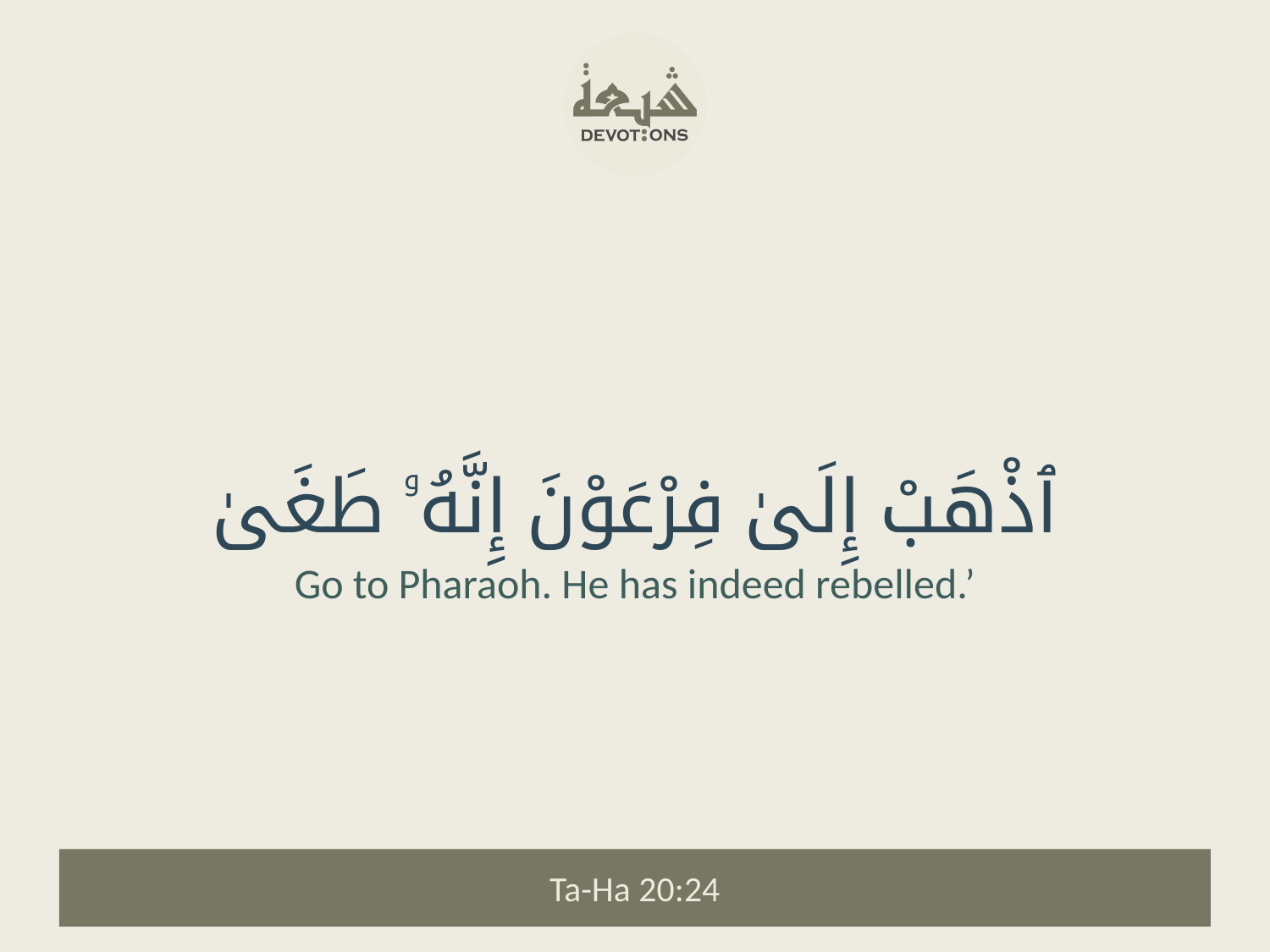

ٱذْهَبْ إِلَىٰ فِرْعَوْنَ إِنَّهُۥ طَغَىٰ
Go to Pharaoh. He has indeed rebelled.’
Ta-Ha 20:24